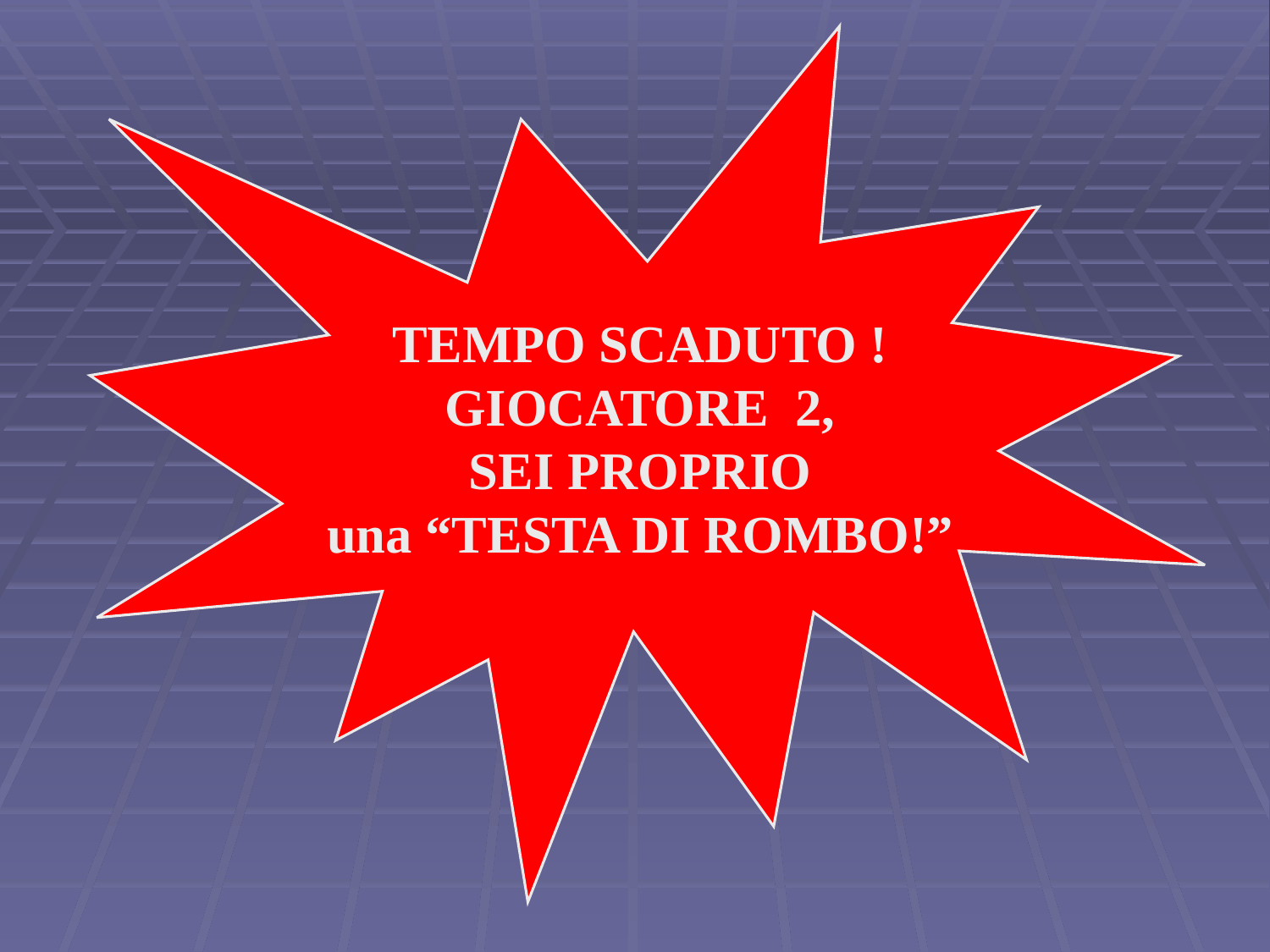

TEMPO SCADUTO !
GIOCATORE  2,
SEI PROPRIO
una “TESTA DI ROMBO!”